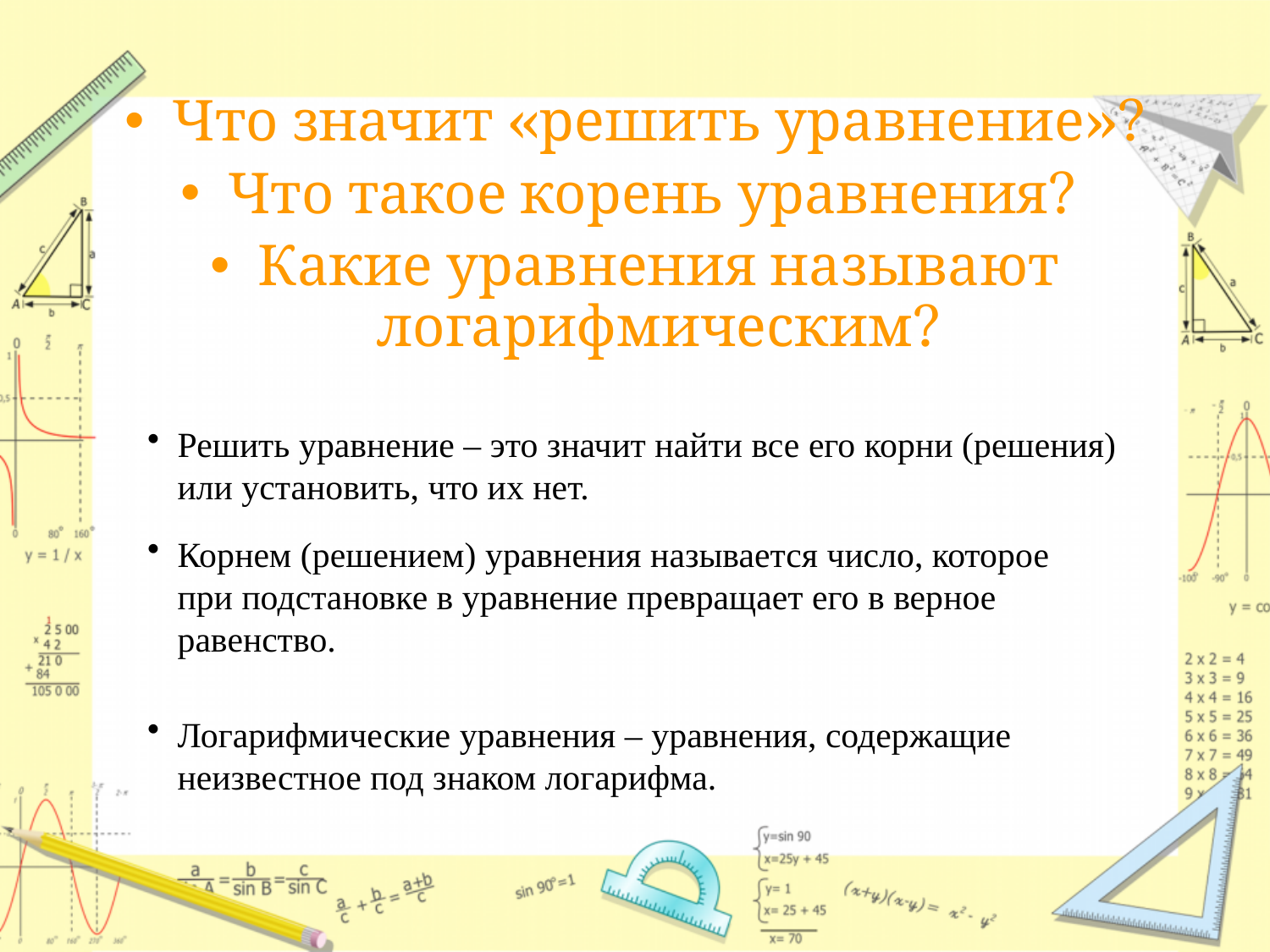

#
Что значит «решить уравнение»?
Что такое корень уравнения?
Какие уравнения называют логарифмическим?
Решить уравнение – это значит найти все его корни (решения) или установить, что их нет.
Корнем (решением) уравнения называется число, которое при подстановке в уравнение превращает его в верное равенство.
Логарифмические уравнения – уравнения, содержащие неизвестное под знаком логарифма.